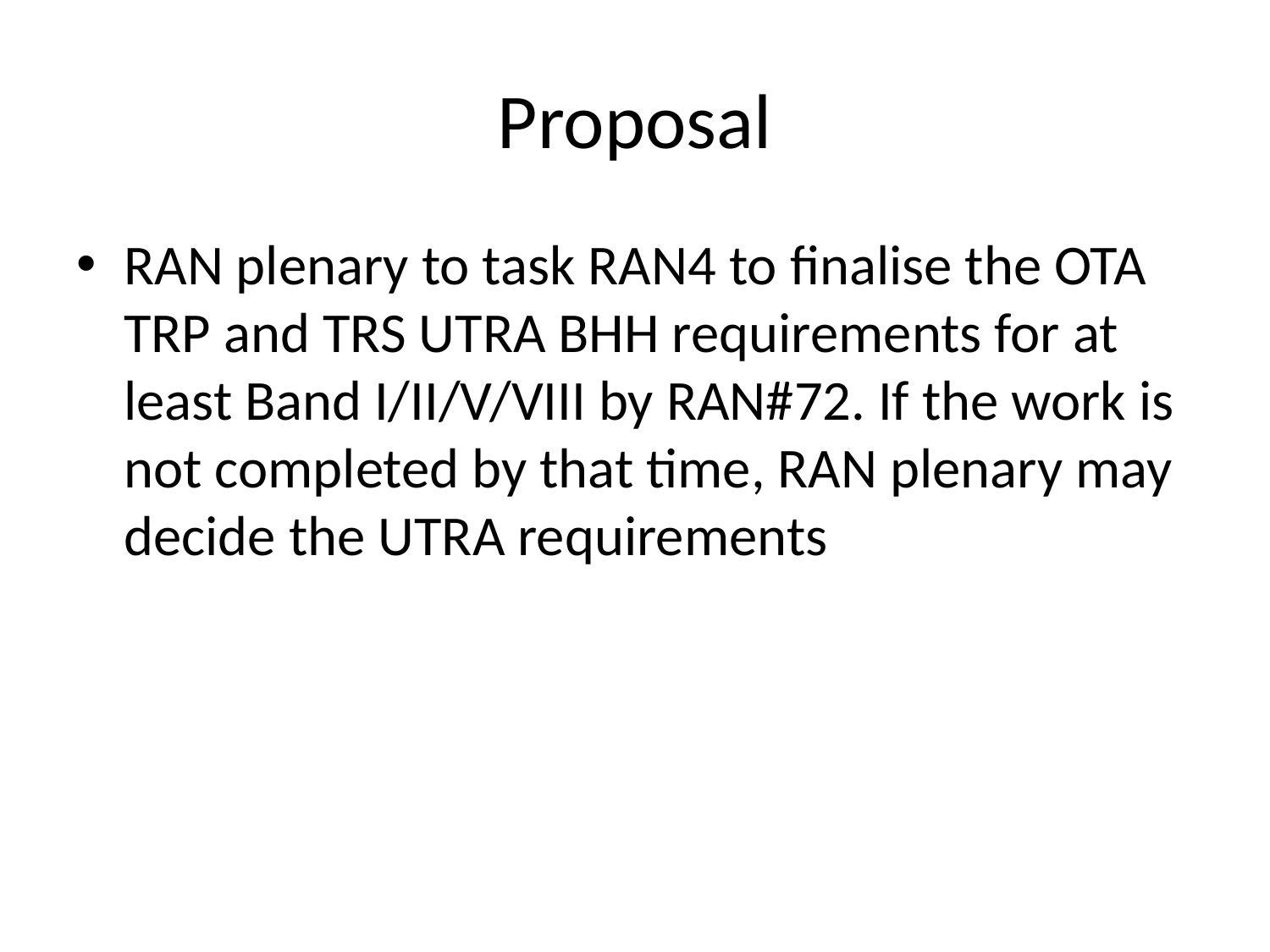

# Proposal
RAN plenary to task RAN4 to finalise the OTA TRP and TRS UTRA BHH requirements for at least Band I/II/V/VIII by RAN#72. If the work is not completed by that time, RAN plenary may decide the UTRA requirements